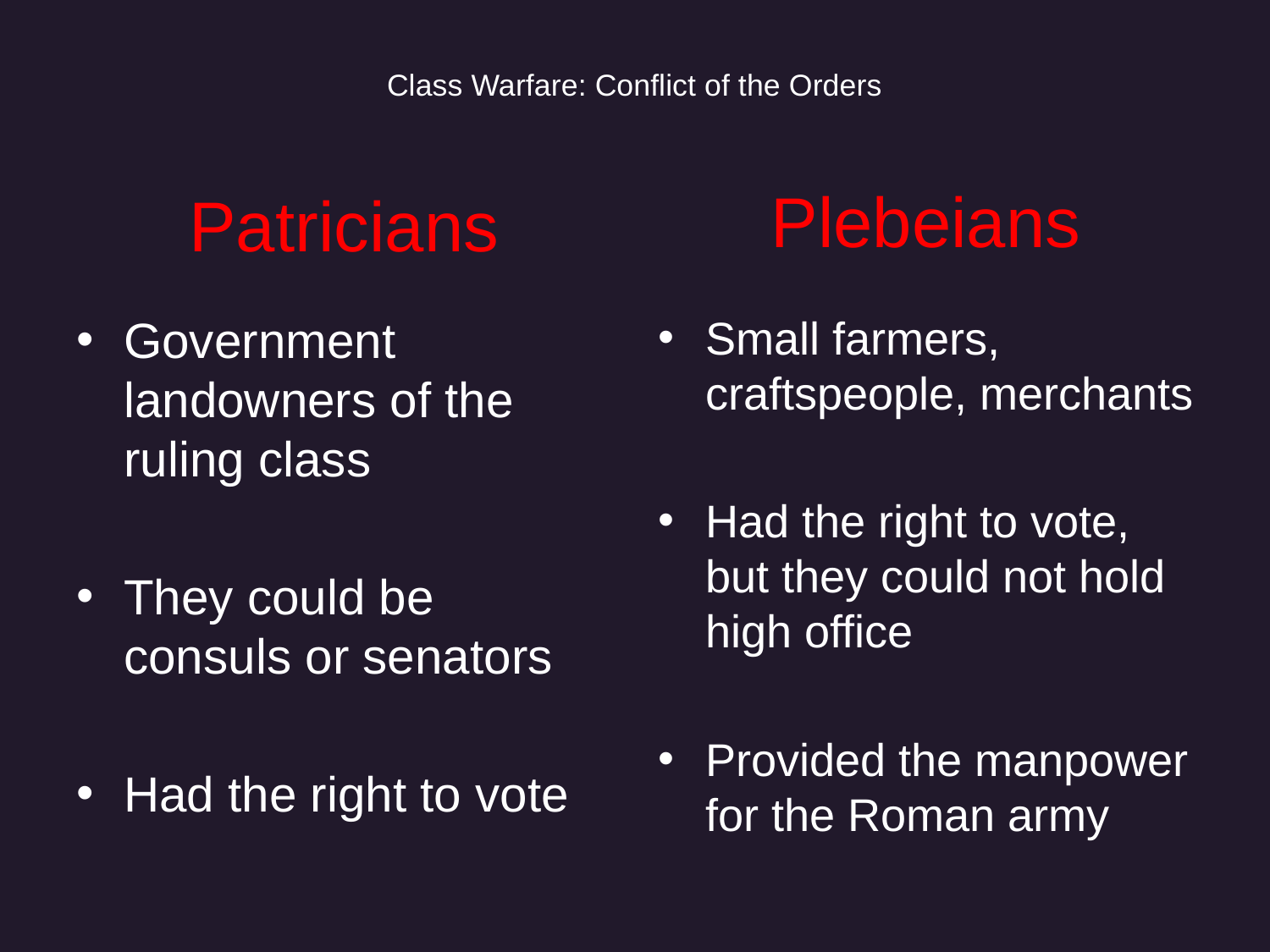

# Class Warfare: Conflict of the Orders
Plebeians
Patricians
Government landowners of the ruling class

They could be consuls or senators

Had the right to vote
Small farmers, craftspeople, merchants

Had the right to vote, but they could not hold high office

Provided the manpower for the Roman army